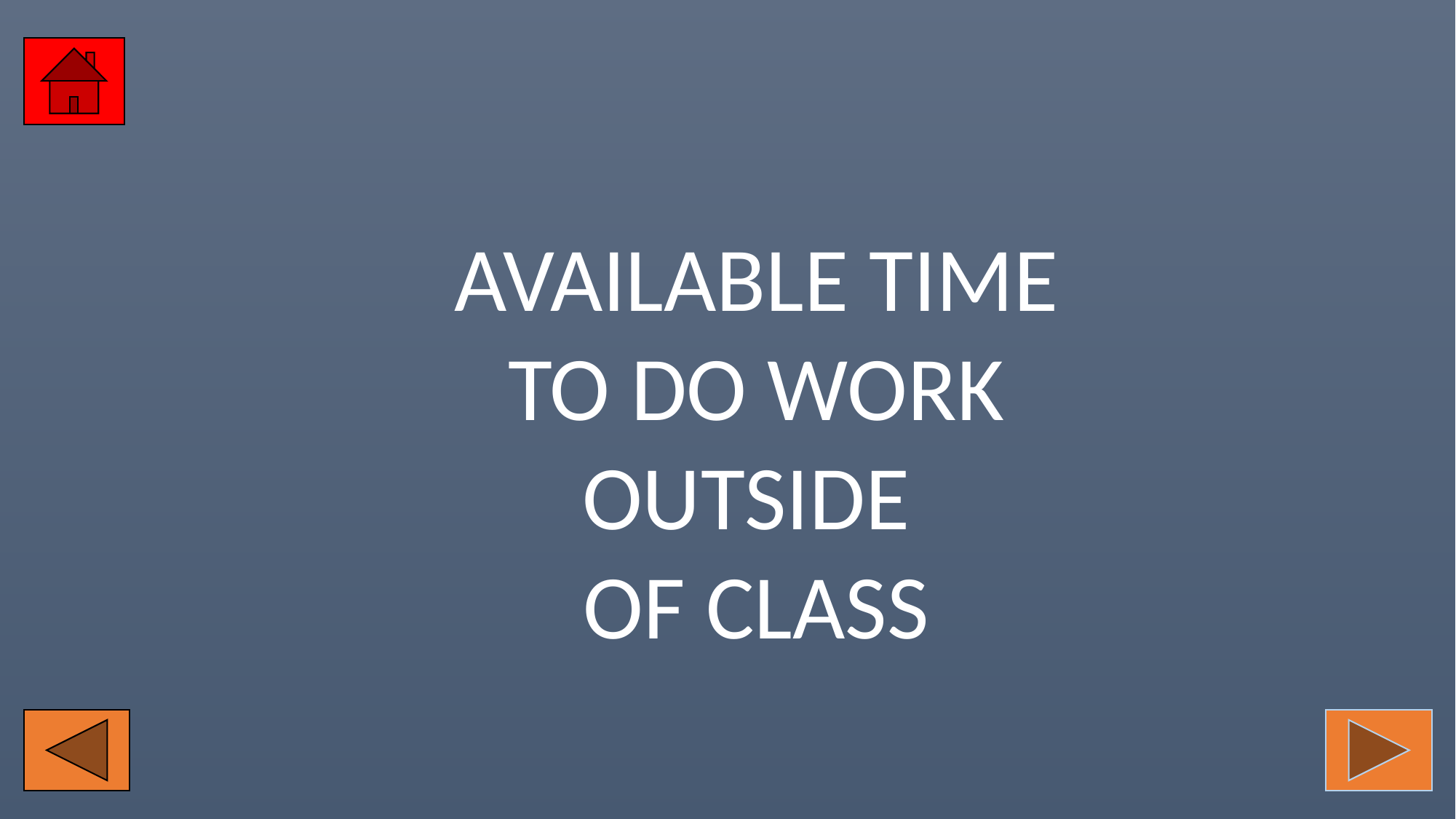

AVAILABLE TIME
TO DO WORK OUTSIDE
OF CLASS